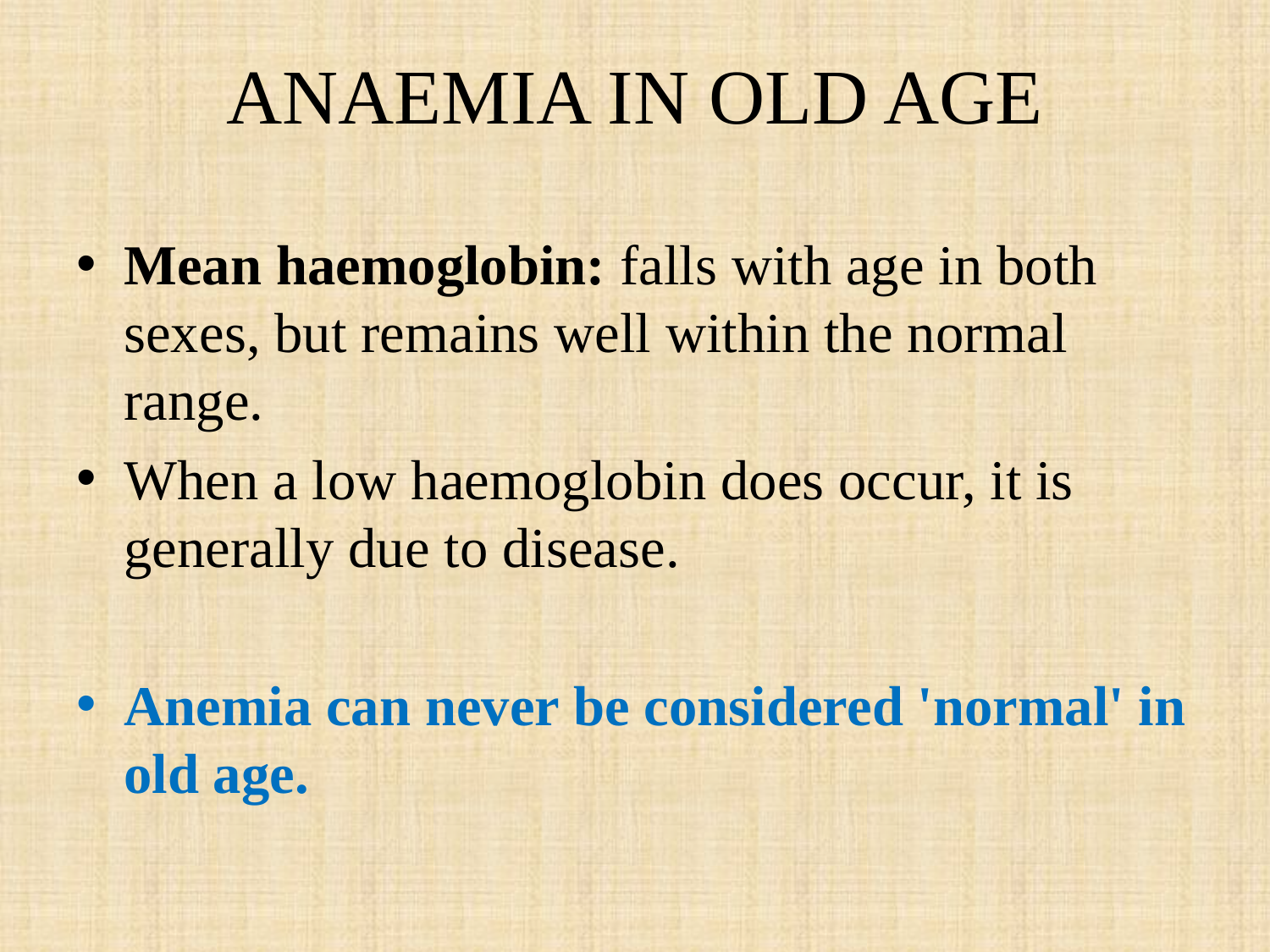

# ANAEMIA IN OLD AGE
Mean haemoglobin: falls with age in both sexes, but remains well within the normal range.
When a low haemoglobin does occur, it is generally due to disease.

Anemia can never be considered 'normal' in old age.